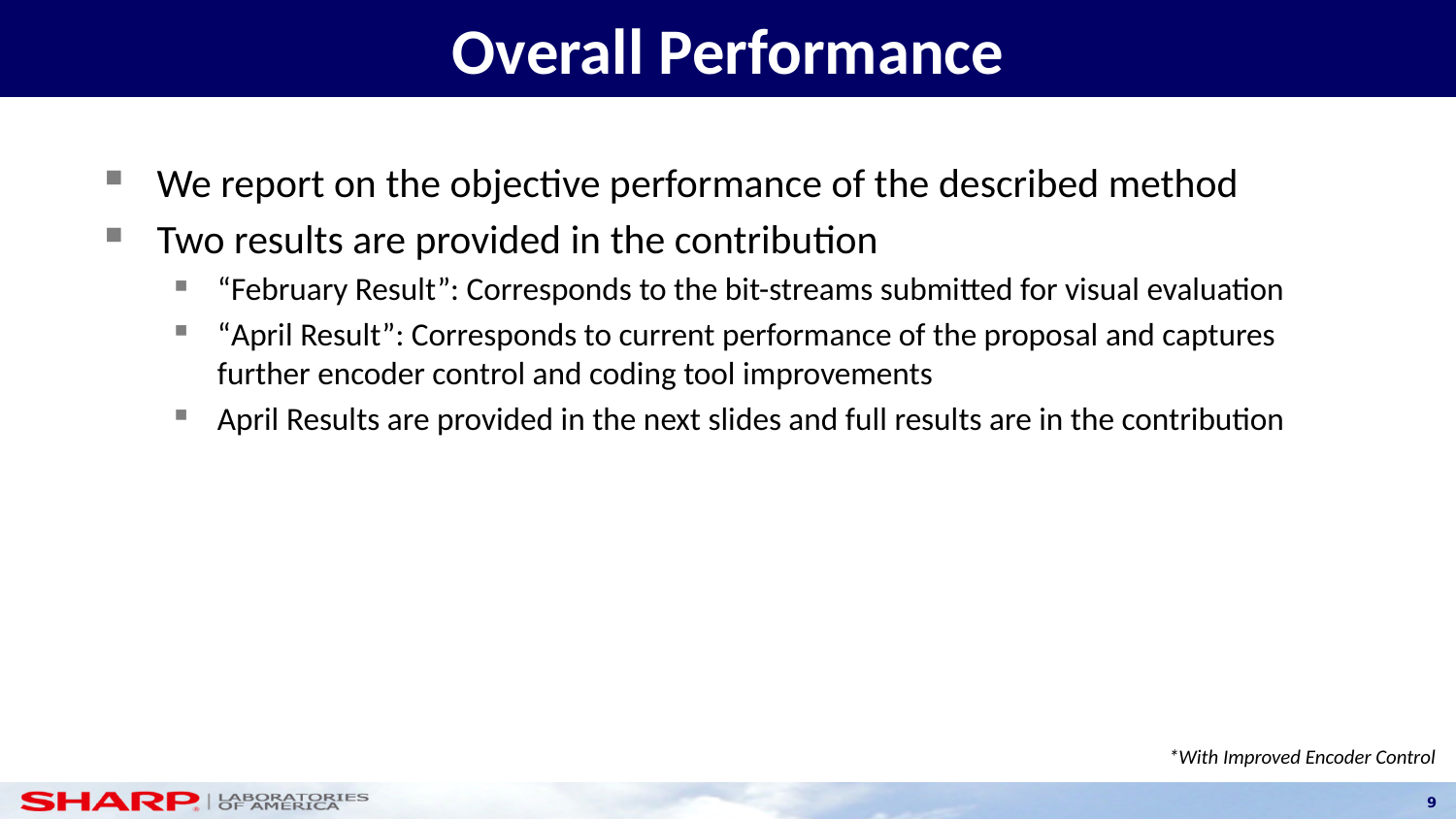

# Overall Performance
We report on the objective performance of the described method
Two results are provided in the contribution
“February Result”: Corresponds to the bit-streams submitted for visual evaluation
“April Result”: Corresponds to current performance of the proposal and captures further encoder control and coding tool improvements
April Results are provided in the next slides and full results are in the contribution

*With Improved Encoder Control